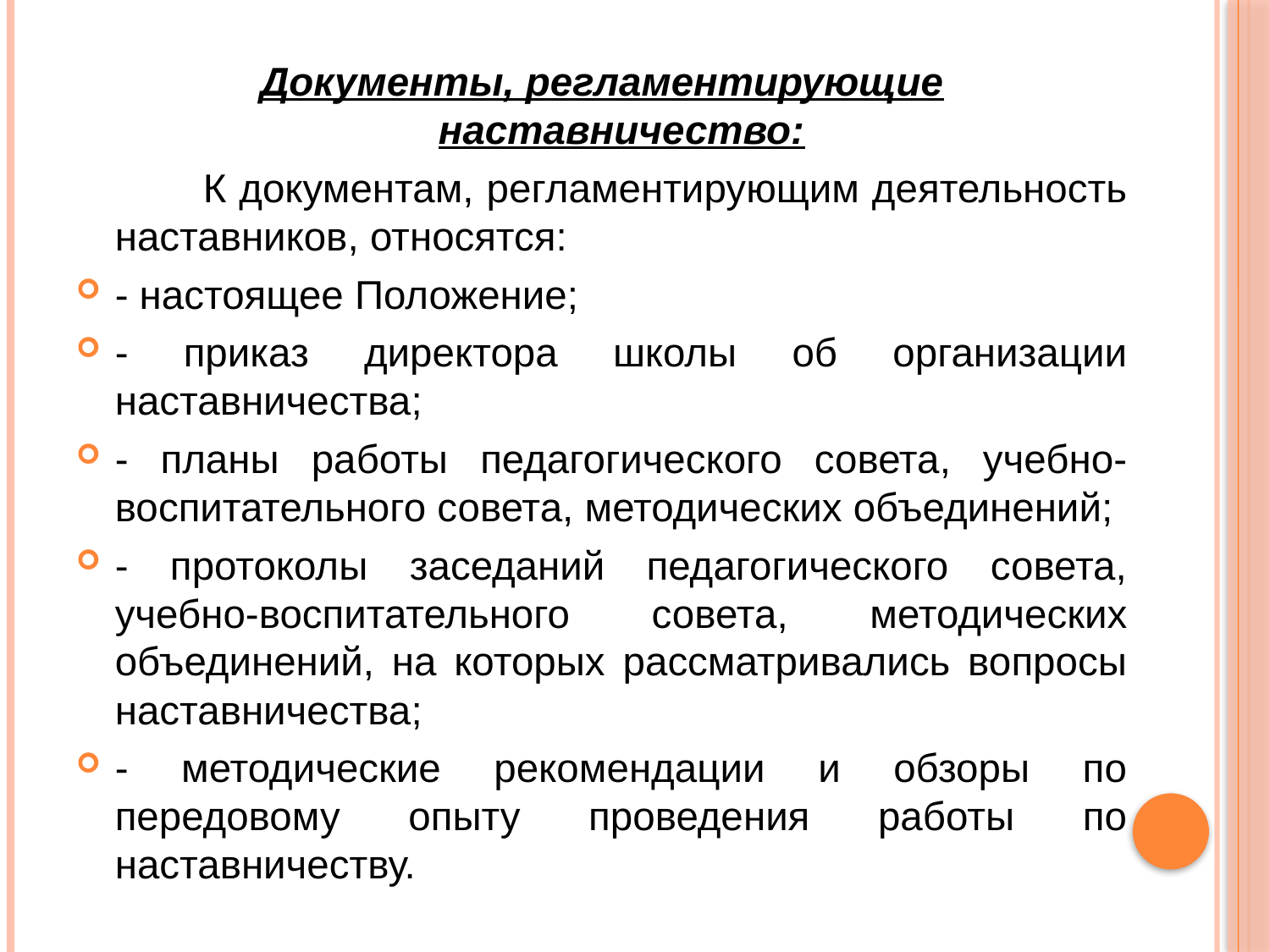

Документы, регламентирующие наставничество:
          К документам, регламентирующим деятельность наставников, относятся:
- настоящее Положение;
- приказ директора школы об организации наставничества;
- планы работы педагогического совета, учебно-воспитательного совета, методических объединений;
- протоколы заседаний педагогического совета, учебно-воспитательного совета, методических объединений, на которых рассматривались вопросы наставничества;
- методические рекомендации и обзоры по передовому опыту проведения работы по наставничеству.